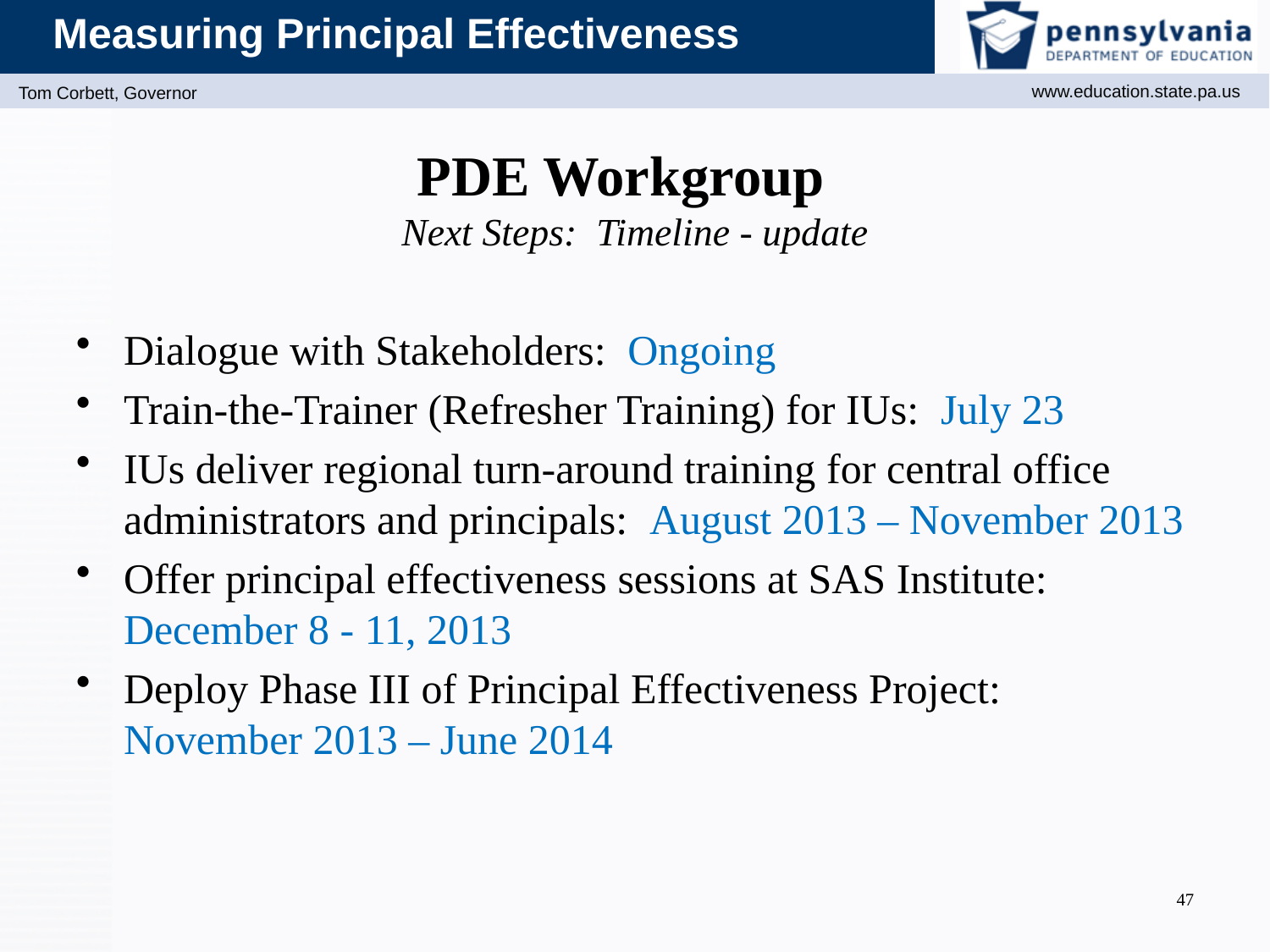

# PDE Workgroup Next Steps:  Timeline - update
Dialogue with Stakeholders:  Ongoing
Train-the-Trainer (Refresher Training) for IUs:  July 23
IUs deliver regional turn-around training for central office administrators and principals:  August 2013 – November 2013
Offer principal effectiveness sessions at SAS Institute:  December 8 - 11, 2013
Deploy Phase III of Principal Effectiveness Project:
November 2013 – June 2014

47